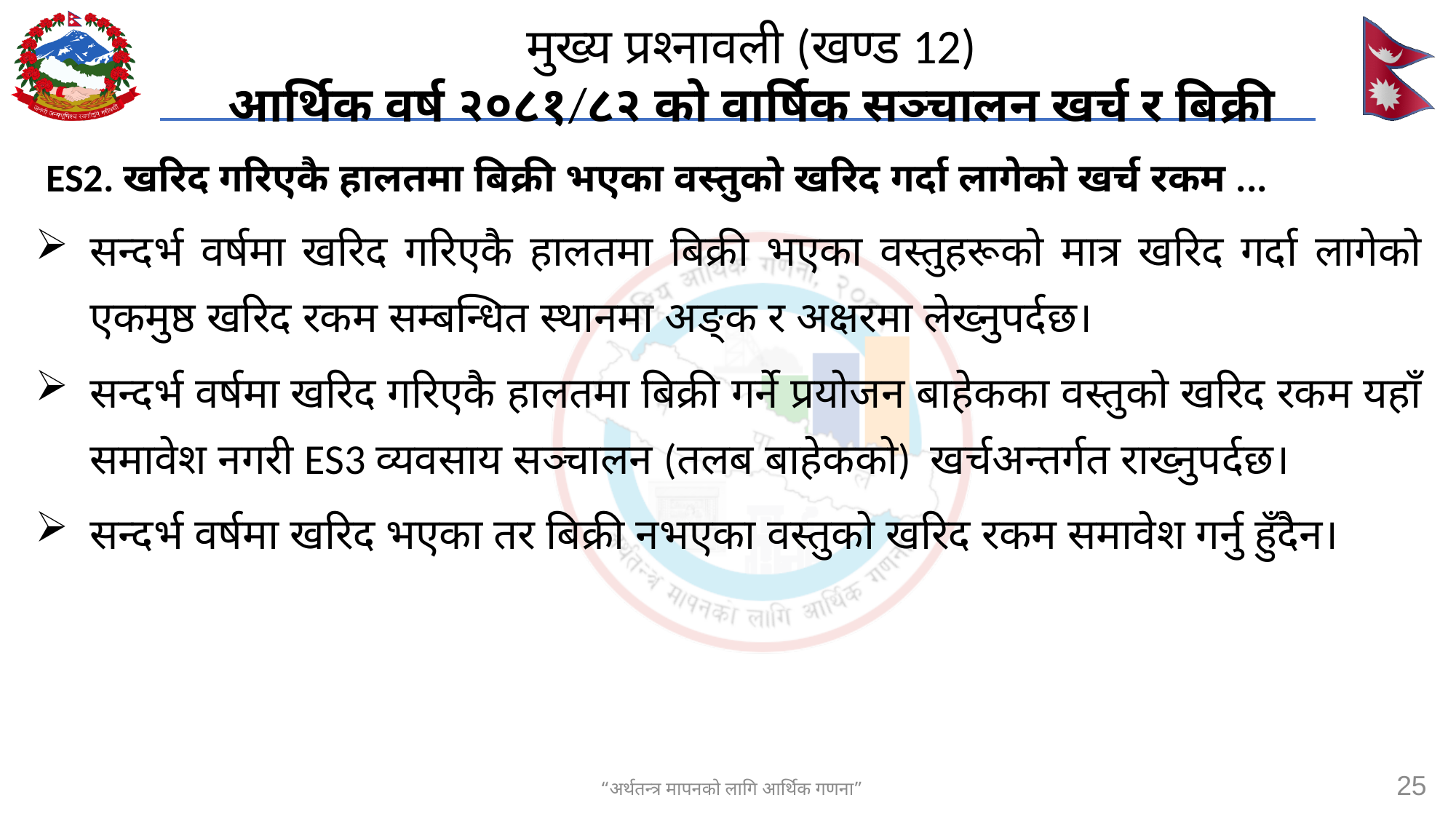

# मुख्य प्रश्नावली (खण्ड 12) आर्थिक वर्ष २०८१/८२ को वार्षिक सञ्चालन खर्च र बिक्री
ES2. खरिद गरिएकै हालतमा बिक्री भएका वस्तुको खरिद गर्दा लागेको खर्च रकम ...
सन्दर्भ वर्षमा खरिद गरिएकै हालतमा बिक्री भएका वस्तुहरूको मात्र खरिद गर्दा लागेको एकमुष्ठ खरिद रकम सम्बन्धित स्थानमा अङ्क र अक्षरमा लेख्नुपर्दछ।
सन्दर्भ वर्षमा खरिद गरिएकै हालतमा बिक्री गर्ने प्रयोजन बाहेकका वस्तुको खरिद रकम यहाँ समावेश नगरी ES3 व्यवसाय सञ्चालन (तलब बाहेकको)  खर्चअन्तर्गत राख्नुपर्दछ।
सन्दर्भ वर्षमा खरिद भएका तर बिक्री नभएका वस्तुको खरिद रकम समावेश गर्नु हुँदैन।

25
“अर्थतन्त्र मापनको लागि आर्थिक गणना”